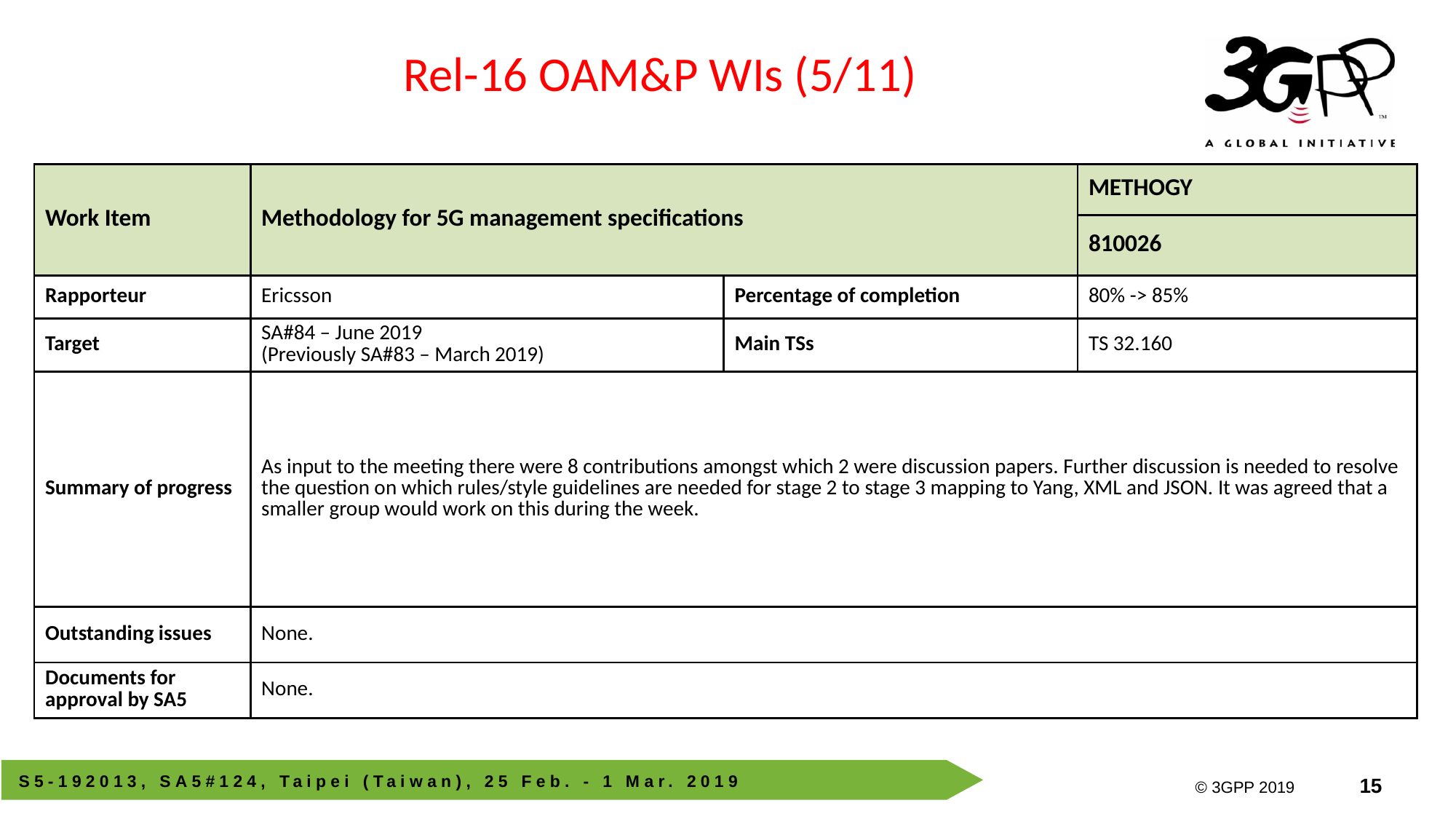

Rel-16 OAM&P WIs (5/11)
| Work Item | Methodology for 5G management specifications |  | METHOGY |
| --- | --- | --- | --- |
|  |  |  | 810026 |
| Rapporteur | Ericsson | Percentage of completion | 80% -> 85% |
| Target | SA#84 – June 2019 (Previously SA#83 – March 2019) | Main TSs | TS 32.160 |
| Summary of progress | As input to the meeting there were 8 contributions amongst which 2 were discussion papers. Further discussion is needed to resolve the question on which rules/style guidelines are needed for stage 2 to stage 3 mapping to Yang, XML and JSON. It was agreed that a smaller group would work on this during the week. |  |  |
| Outstanding issues | None. |  |  |
| Documents for approval by SA5 | None. |  |  |